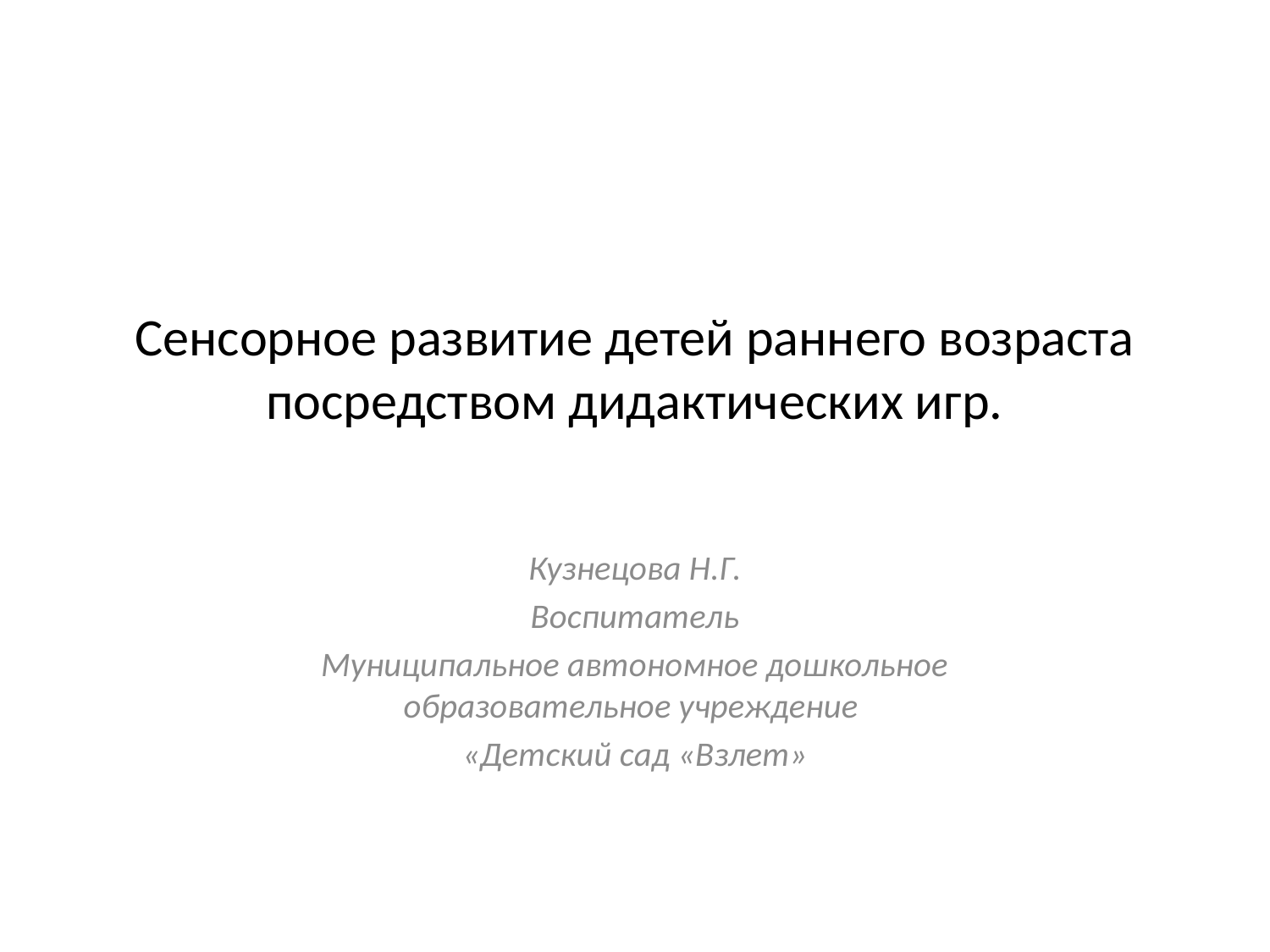

# Сенсорное развитие детей раннего возраста посредством дидактических игр.
Кузнецова Н.Г.
Воспитатель
Муниципальное автономное дошкольное образовательное учреждение
«Детский сад «Взлет»